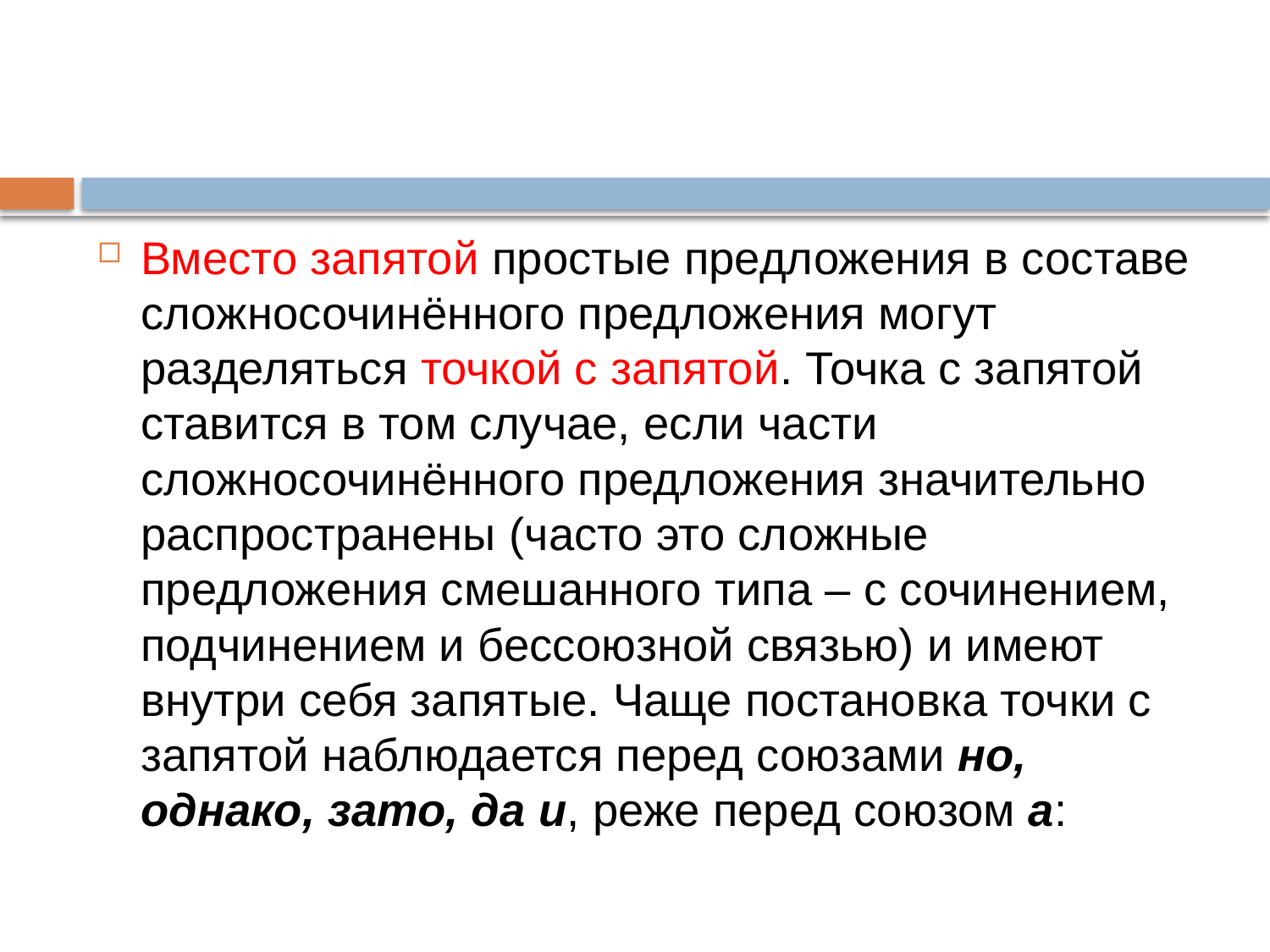

#
Вместо запятой простые предложения в составе сложносочинённого предложения могут разделяться точкой с запятой. Точка с запятой ставится в том случае, если части сложносочинённого предложения значительно распространены (часто это сложные предложения смешанного типа – с сочинением, подчинением и бессоюзной связью) и имеют внутри себя запятые. Чаще постановка точки с запятой наблюдается перед союзами но, однако, зато, да и, реже перед союзом а: